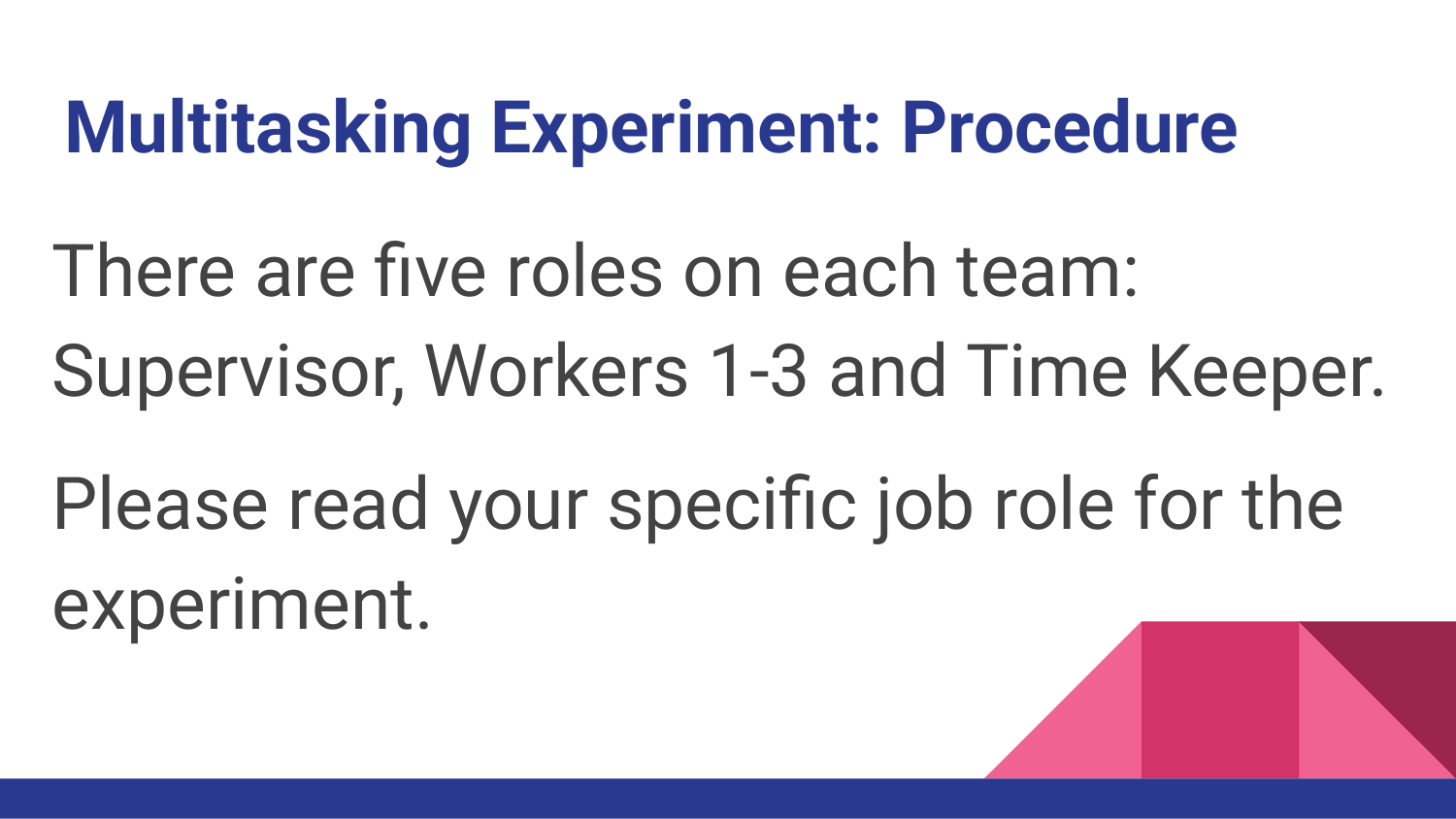

# Multitasking Experiment: Procedure
There are five roles on each team: Supervisor, Workers 1-3 and Time Keeper.
Please read your specific job role for the experiment.